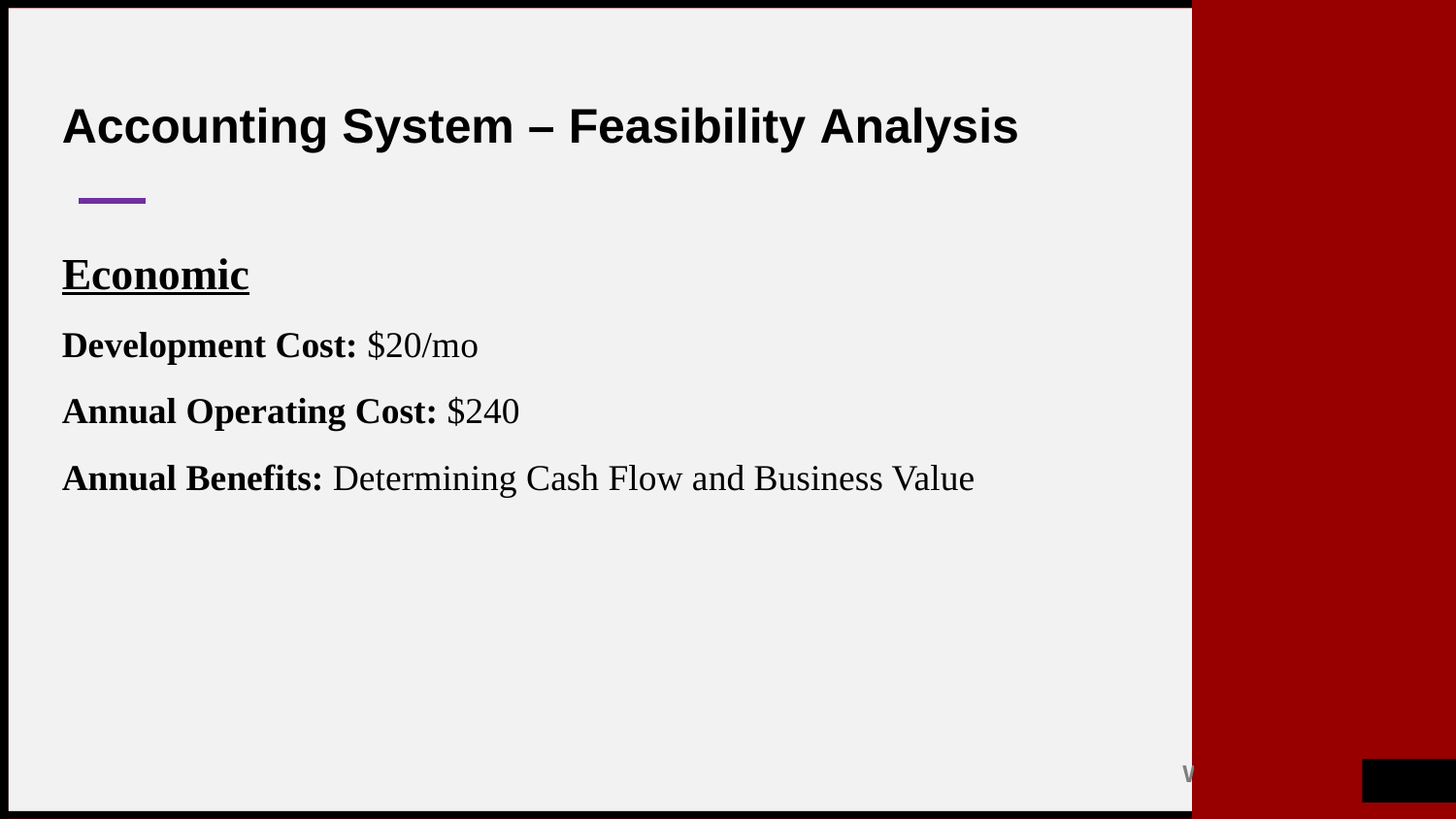

# Accounting System – Feasibility Analysis
Economic
Development Cost: $20/mo
Annual Operating Cost: $240
Annual Benefits: Determining Cash Flow and Business Value